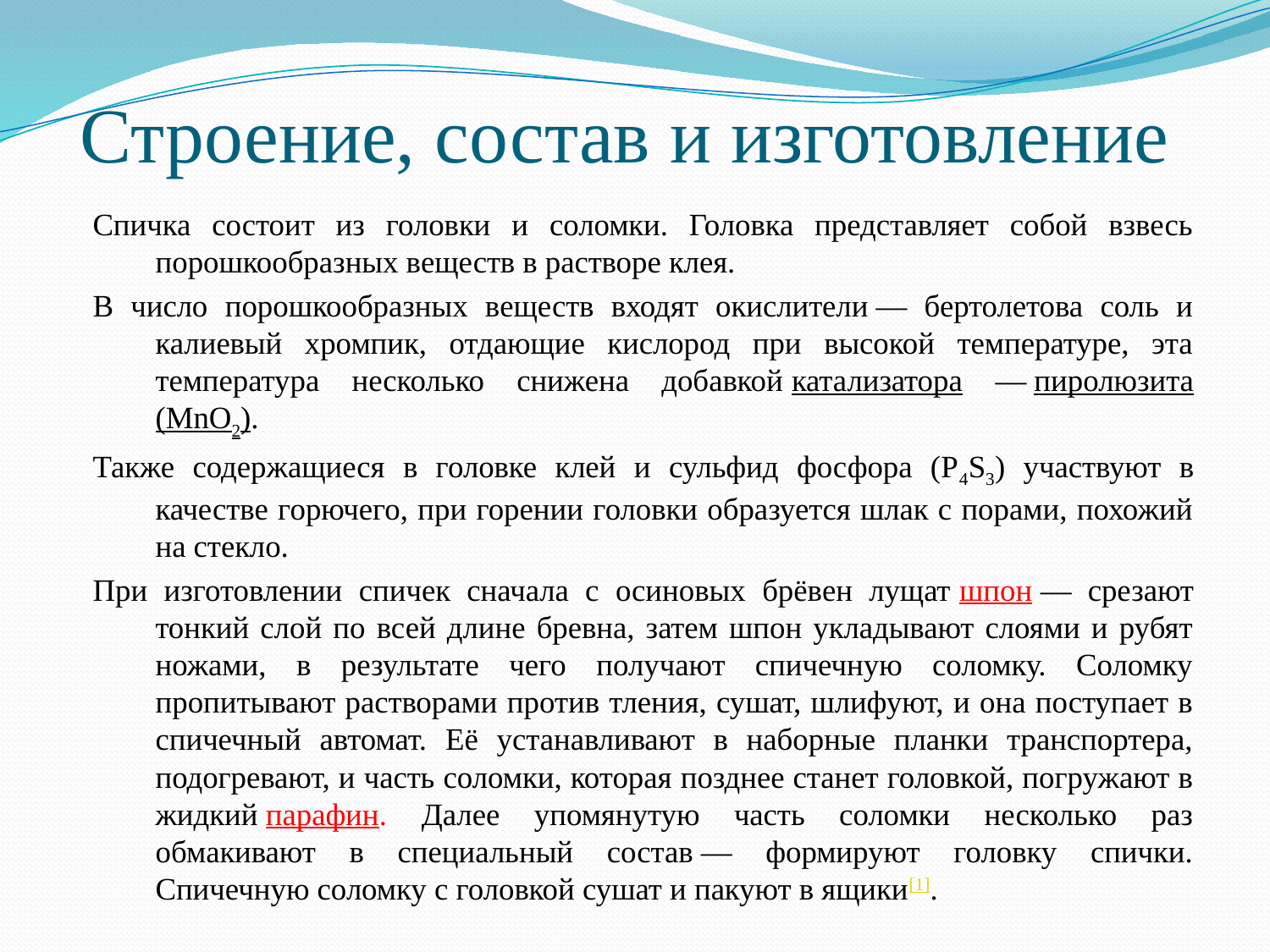

# Строение, состав и изготовление
Спичка состоит из головки и соломки. Головка представляет собой взвесь порошкообразных веществ в растворе клея.
В число порошкообразных веществ входят окислители — бертолетова соль и калиевый хромпик, отдающие кислород при высокой температуре, эта температура несколько снижена добавкой катализатора — пиролюзита (MnO2).
Также содержащиеся в головке клей и сульфид фосфора (P4S3) участвуют в качестве горючего, при горении головки образуется шлак с порами, похожий на стекло.
При изготовлении спичек сначала с осиновых брёвен лущат шпон — срезают тонкий слой по всей длине бревна, затем шпон укладывают слоями и рубят ножами, в результате чего получают спичечную соломку. Соломку пропитывают растворами против тления, сушат, шлифуют, и она поступает в спичечный автомат. Её устанавливают в наборные планки транспортера, подогревают, и часть соломки, которая позднее станет головкой, погружают в жидкий парафин. Далее упомянутую часть соломки несколько раз обмакивают в специальный состав — формируют головку спички. Спичечную соломку с головкой сушат и пакуют в ящики[1].